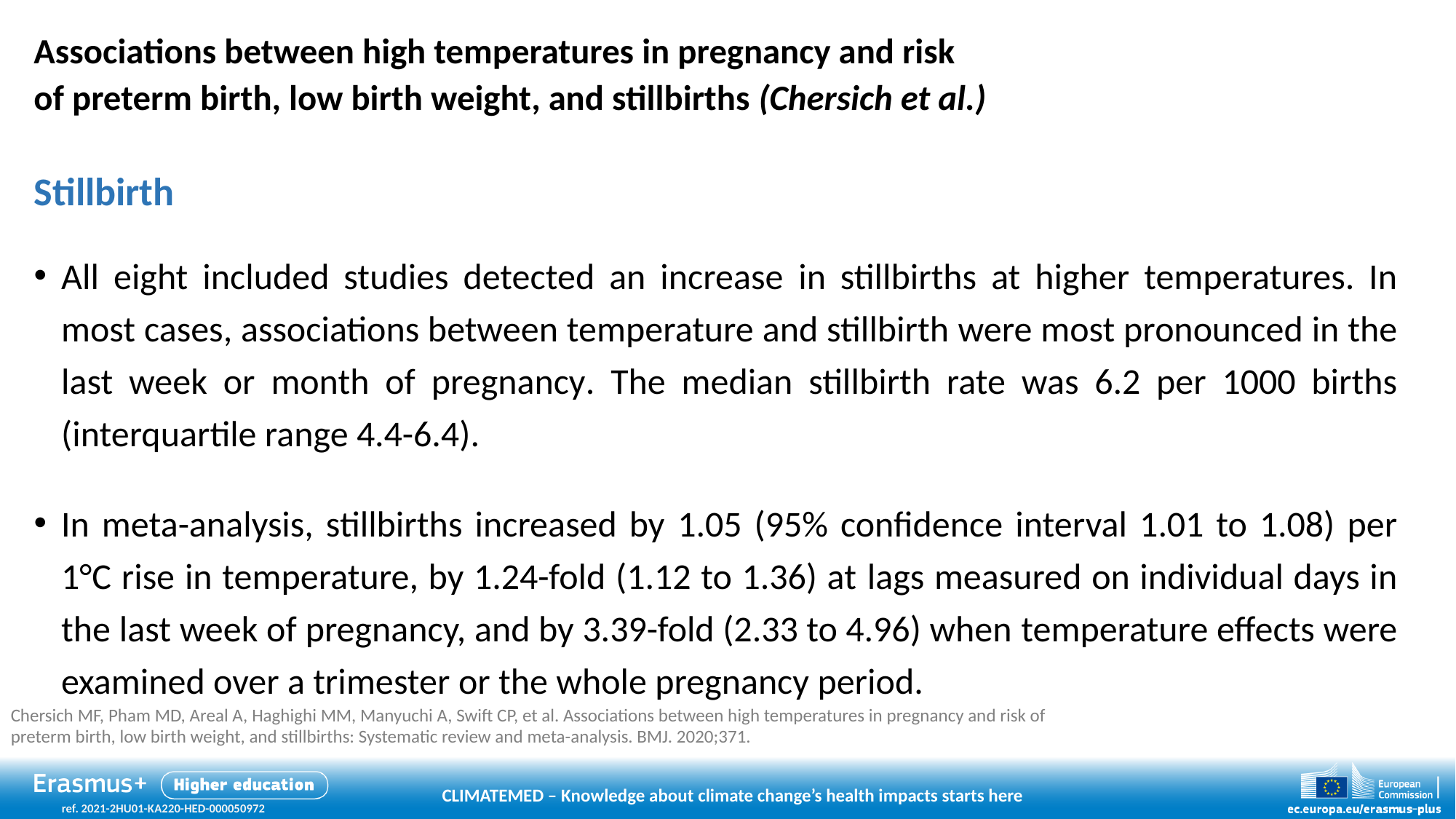

# Associations between high temperatures in pregnancy and risk of preterm birth, low birth weight, and stillbirths (Chersich et al.)
Stillbirth
All eight included studies detected an increase in stillbirths at higher temperatures. In most cases, associations between temperature and stillbirth were most pronounced in the last week or month of pregnancy. The median stillbirth rate was 6.2 per 1000 births (interquartile range 4.4-6.4).
In meta-analysis, stillbirths increased by 1.05 (95% confidence interval 1.01 to 1.08) per 1°C rise in temperature, by 1.24-fold (1.12 to 1.36) at lags measured on individual days in the last week of pregnancy, and by 3.39-fold (2.33 to 4.96) when temperature effects were examined over a trimester or the whole pregnancy period.
Chersich MF, Pham MD, Areal A, Haghighi MM, Manyuchi A, Swift CP, et al. Associations between high temperatures in pregnancy and risk of preterm birth, low birth weight, and stillbirths: Systematic review and meta-analysis. BMJ. 2020;371.